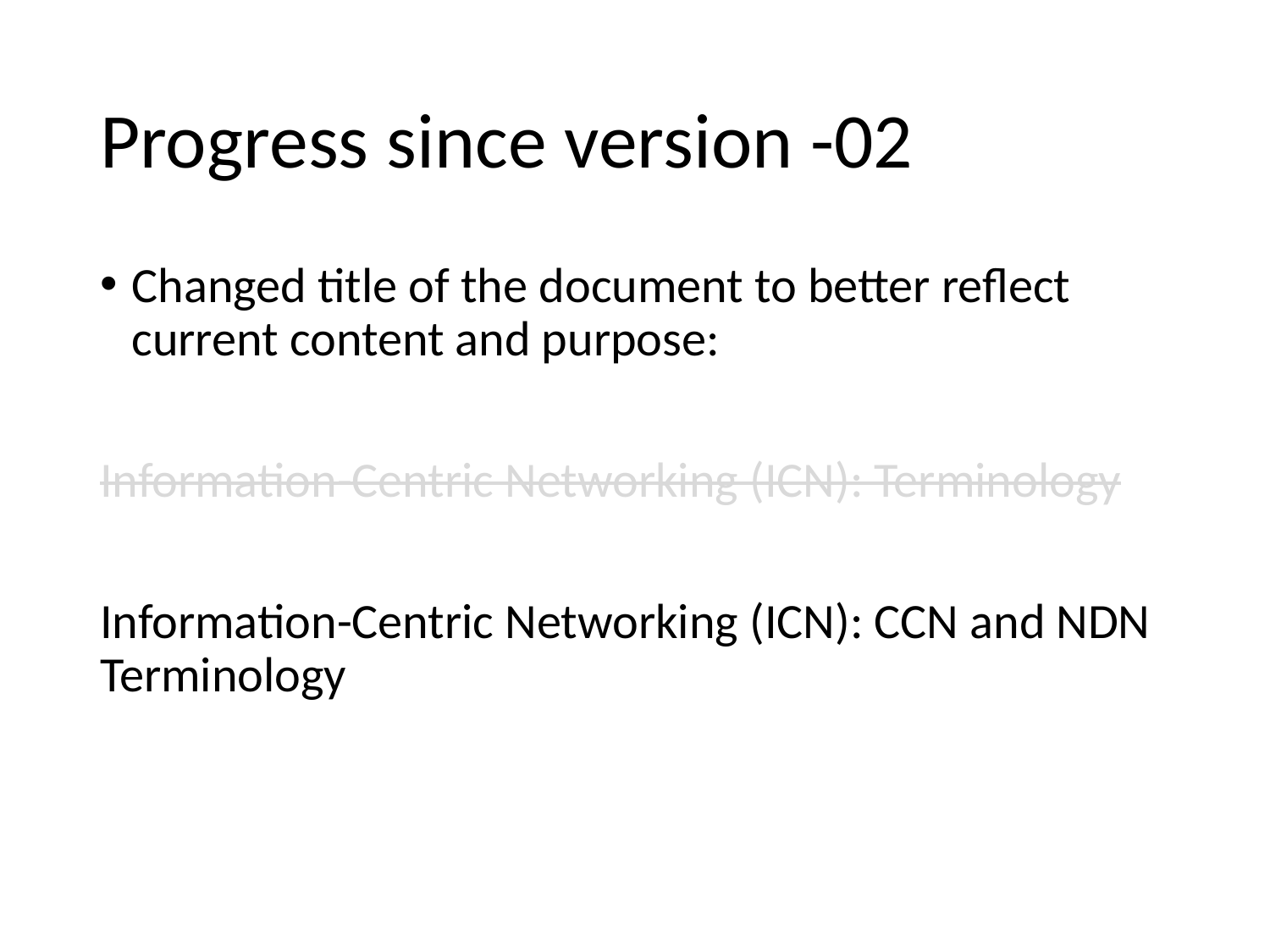

# Progress since version -02
Changed title of the document to better reflect current content and purpose:

Information-Centric Networking (ICN): Terminology

Information-Centric Networking (ICN): CCN and NDN Terminology